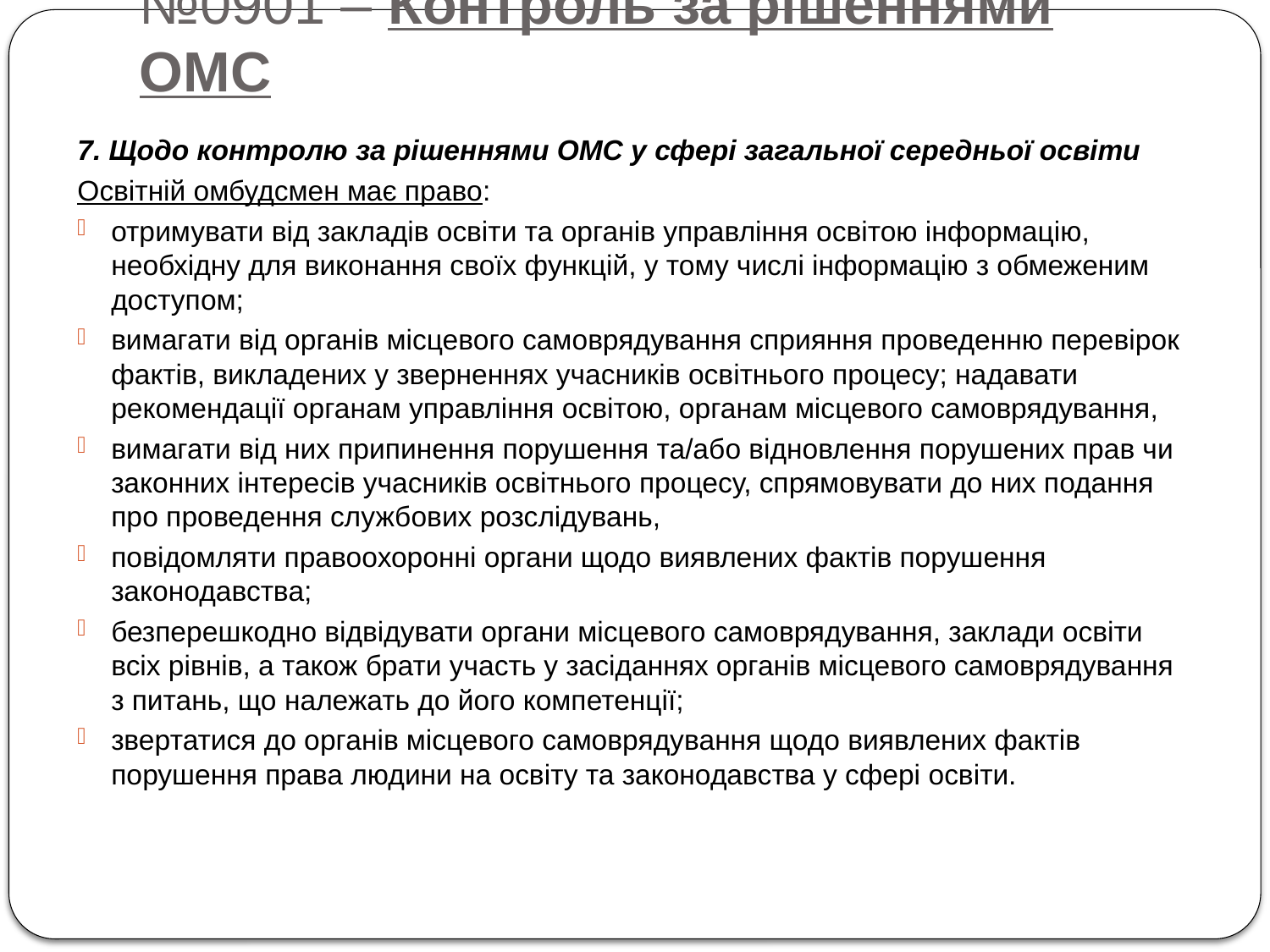

# №0901 – Контроль за рішеннями ОМС
7. Щодо контролю за рішеннями ОМС у сфері загальної середньої освіти
Освітній омбудсмен має право:
отримувати від закладів освіти та органів управління освітою інформацію, необхідну для виконання своїх функцій, у тому числі інформацію з обмеженим доступом;
вимагати від органів місцевого самоврядування сприяння проведенню перевірок фактів, викладених у зверненнях учасників освітнього процесу; надавати рекомендації органам управління освітою, органам місцевого самоврядування,
вимагати від них припинення порушення та/або відновлення порушених прав чи законних інтересів учасників освітнього процесу, спрямовувати до них подання про проведення службових розслідувань,
повідомляти правоохоронні органи щодо виявлених фактів порушення законодавства;
безперешкодно відвідувати органи місцевого самоврядування, заклади освіти всіх рівнів, а також брати участь у засіданнях органів місцевого самоврядування з питань, що належать до його компетенції;
звертатися до органів місцевого самоврядування щодо виявлених фактів порушення права людини на освіту та законодавства у сфері освіти.